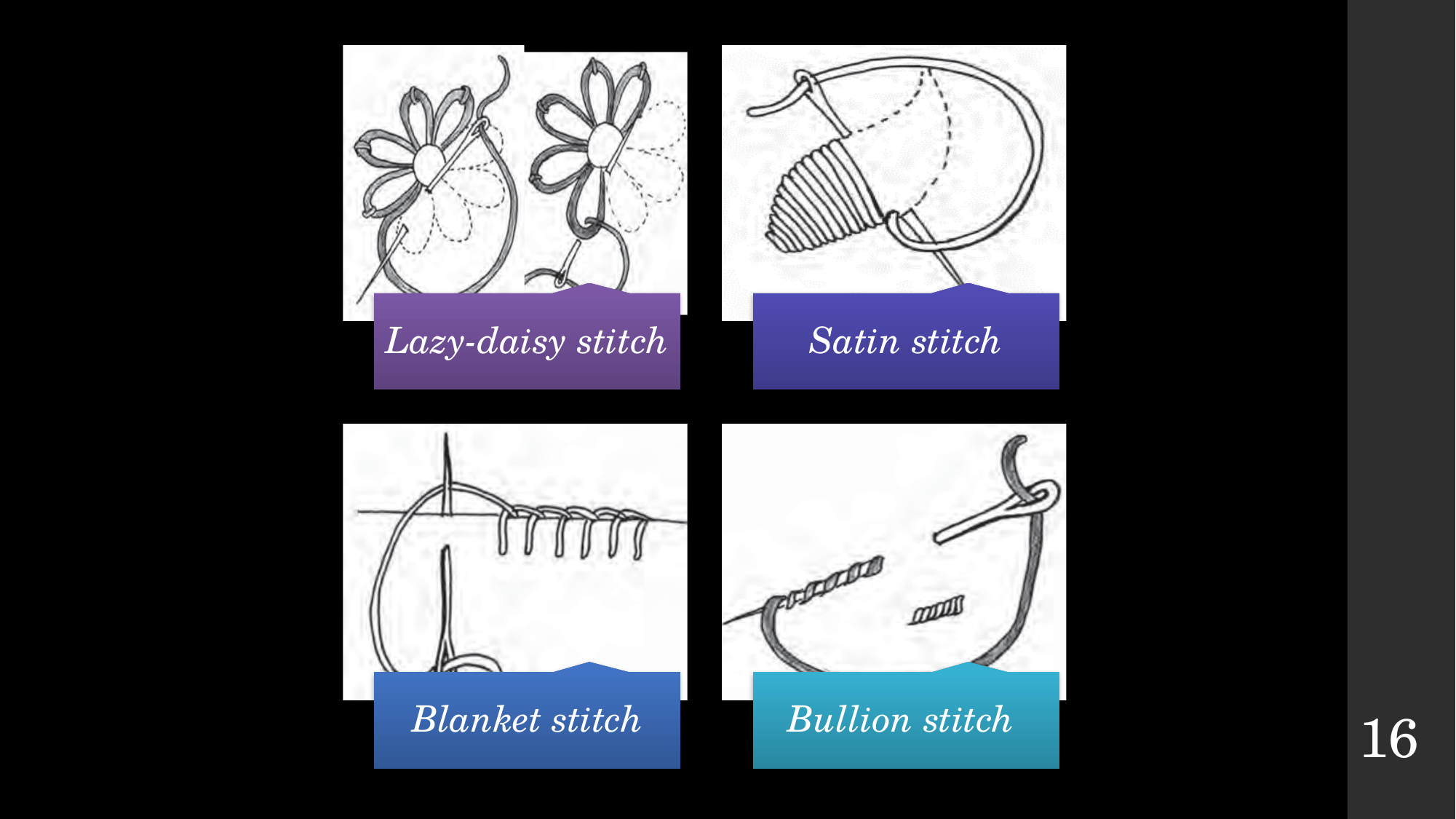

Lazy-daisy stitch
Satin stitch
Blanket stitch
Bullion stitch
16